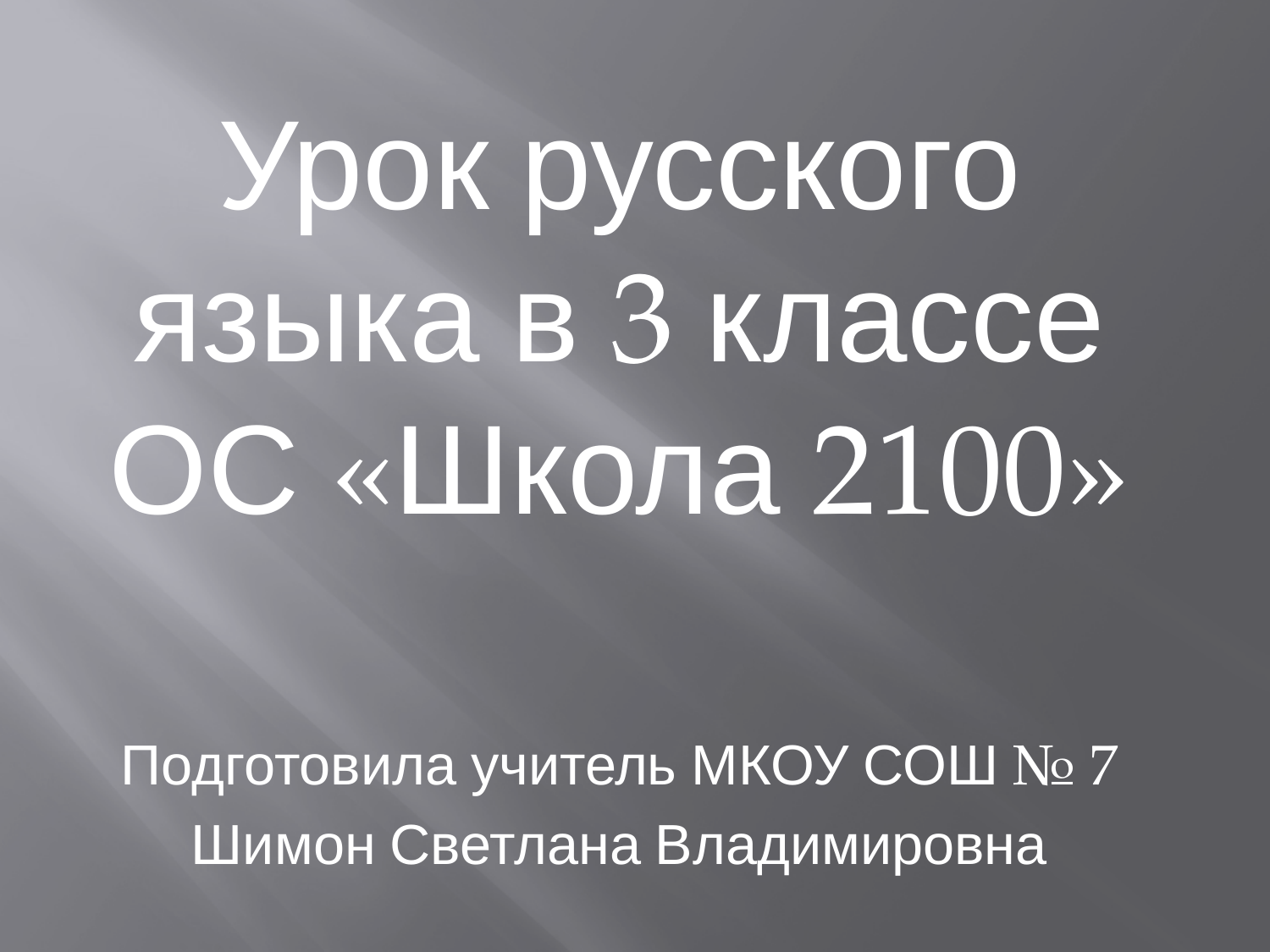

Урок русского языка в 3 классе ОС «Школа 2100»

Подготовила учитель МКОУ СОШ № 7
Шимон Светлана Владимировна